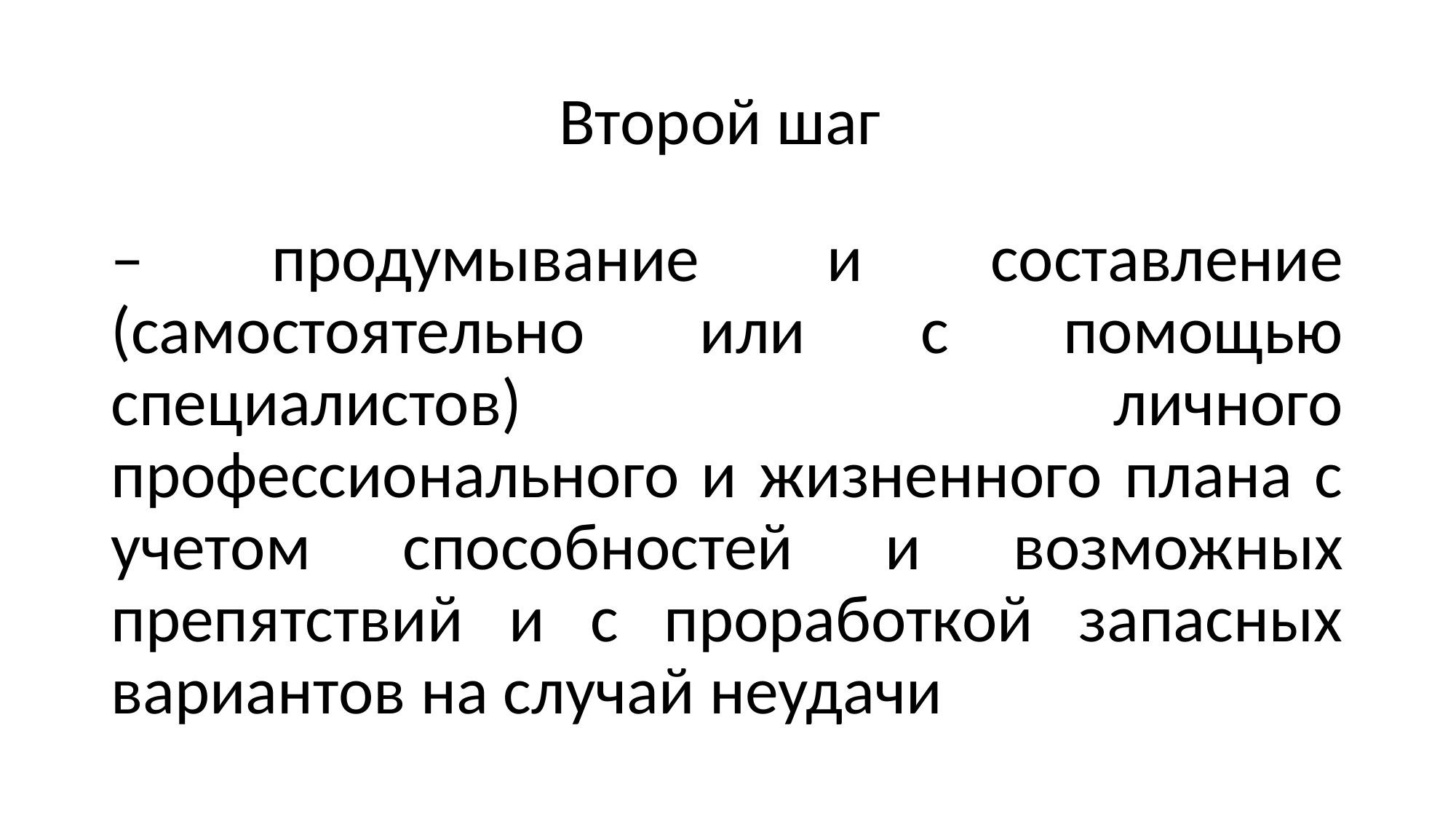

# Второй шаг
– продумывание и составление (самостоятельно или с помощью специалистов) личного профессионального и жизненного плана с учетом способностей и возможных препятствий и с проработкой запасных вариантов на случай неудачи